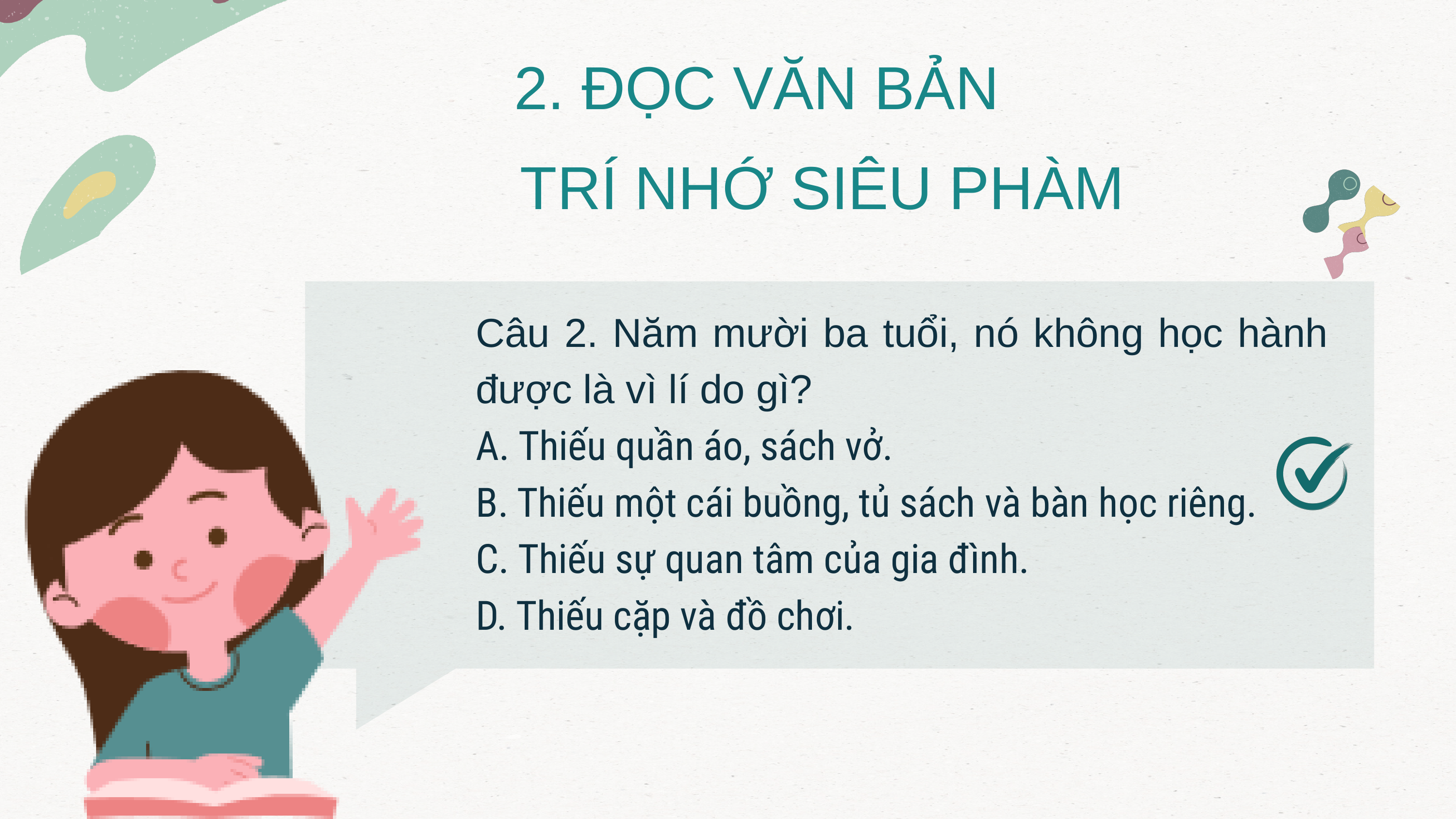

2. ĐỌC VĂN BẢN
TRÍ NHỚ SIÊU PHÀM

Câu 2. Năm mười ba tuổi, nó không học hành được là vì lí do gì?
A. Thiếu quần áo, sách vở.
B. Thiếu một cái buồng, tủ sách và bàn học riêng.
C. Thiếu sự quan tâm của gia đình.
D. Thiếu cặp và đồ chơi.